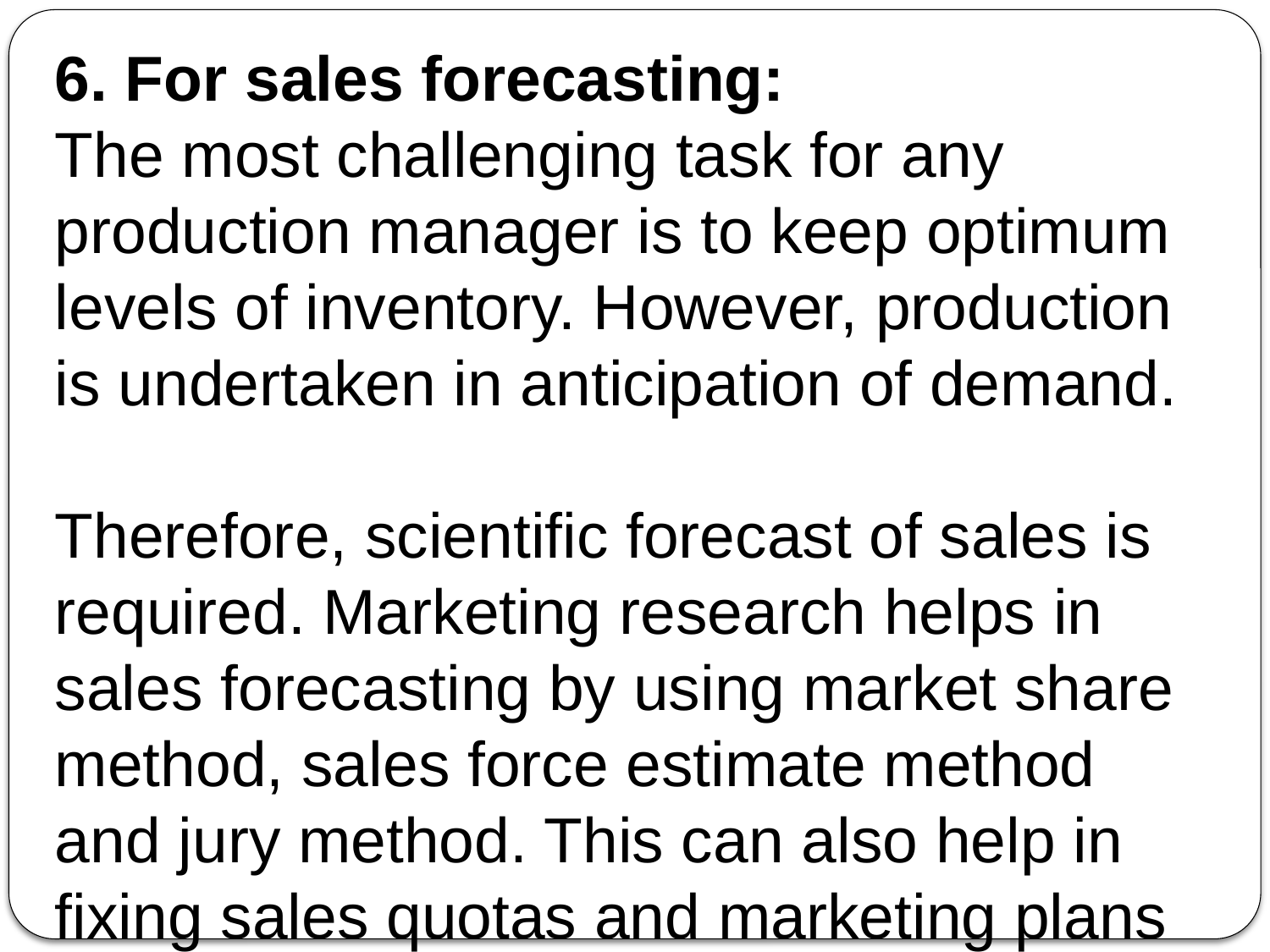

6. For sales forecasting:
The most challenging task for any production manager is to keep optimum levels of inventory. However, production is undertaken in anticipation of demand.

Therefore, scientific forecast of sales is required. Marketing research helps in sales forecasting by using market share method, sales force estimate method and jury method. This can also help in fixing sales quotas and marketing plans